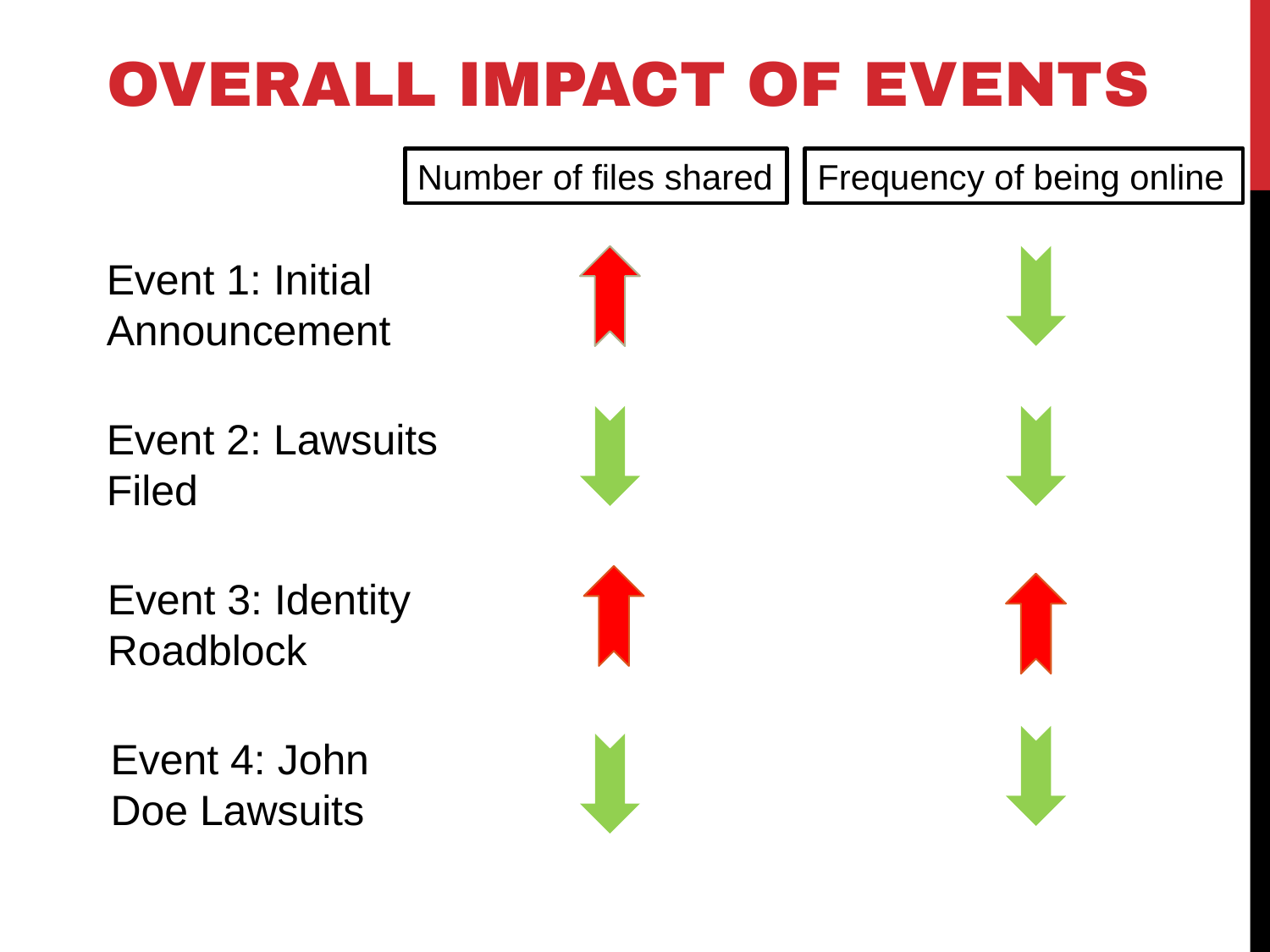

OVERALL IMPACT OF EVENTS
Number of files shared
Frequency of being online
Event 1: Initial Announcement

Event 2: Lawsuits Filed

Event 3: Identity Roadblock

Event 4: John Doe Lawsuits